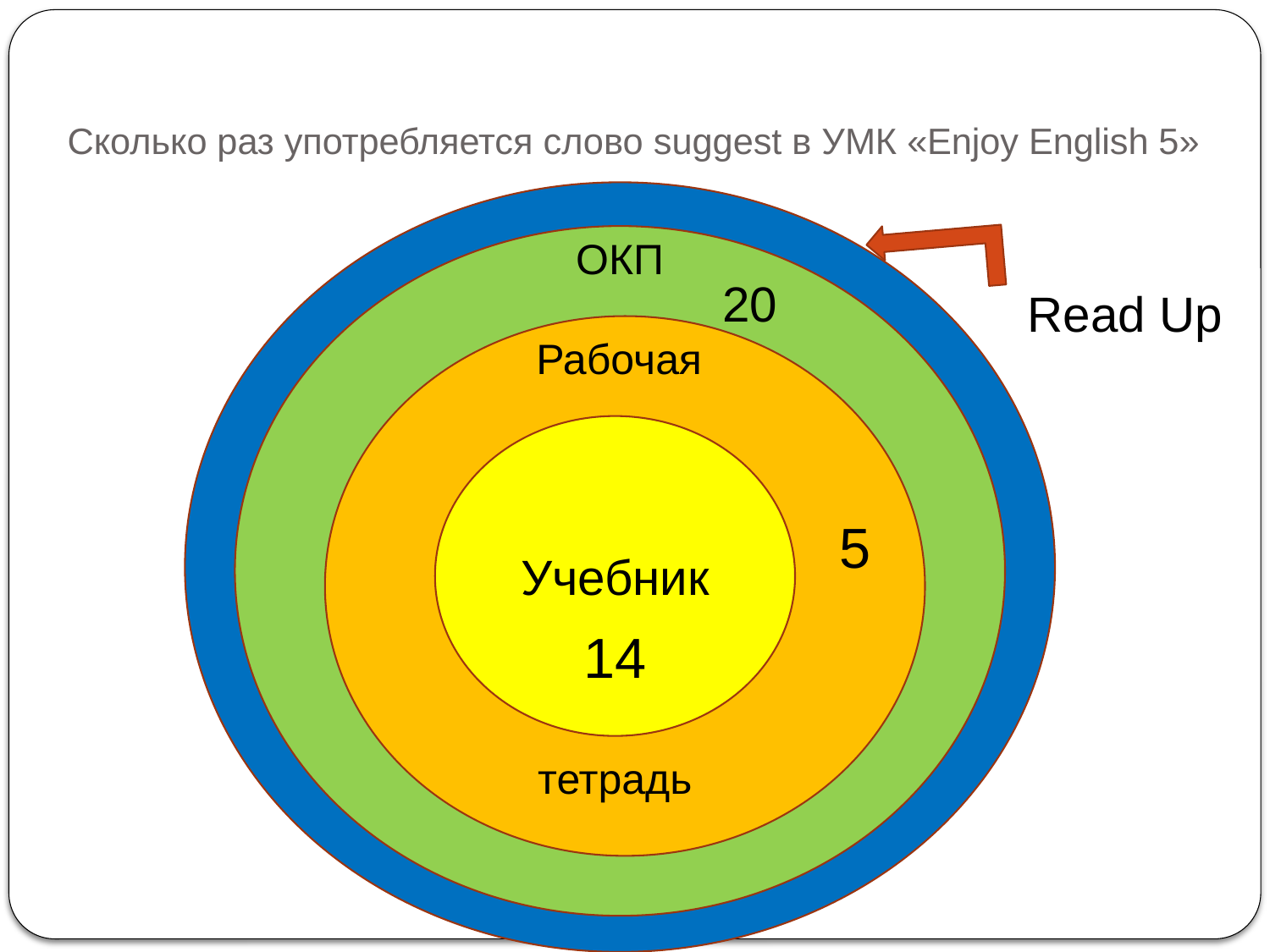

# Сколько раз употребляется слово suggest в УМК «Enjoy English 5»

ОКП
20
Read Up

Рабочая
Учебник
5
14
тетрадь